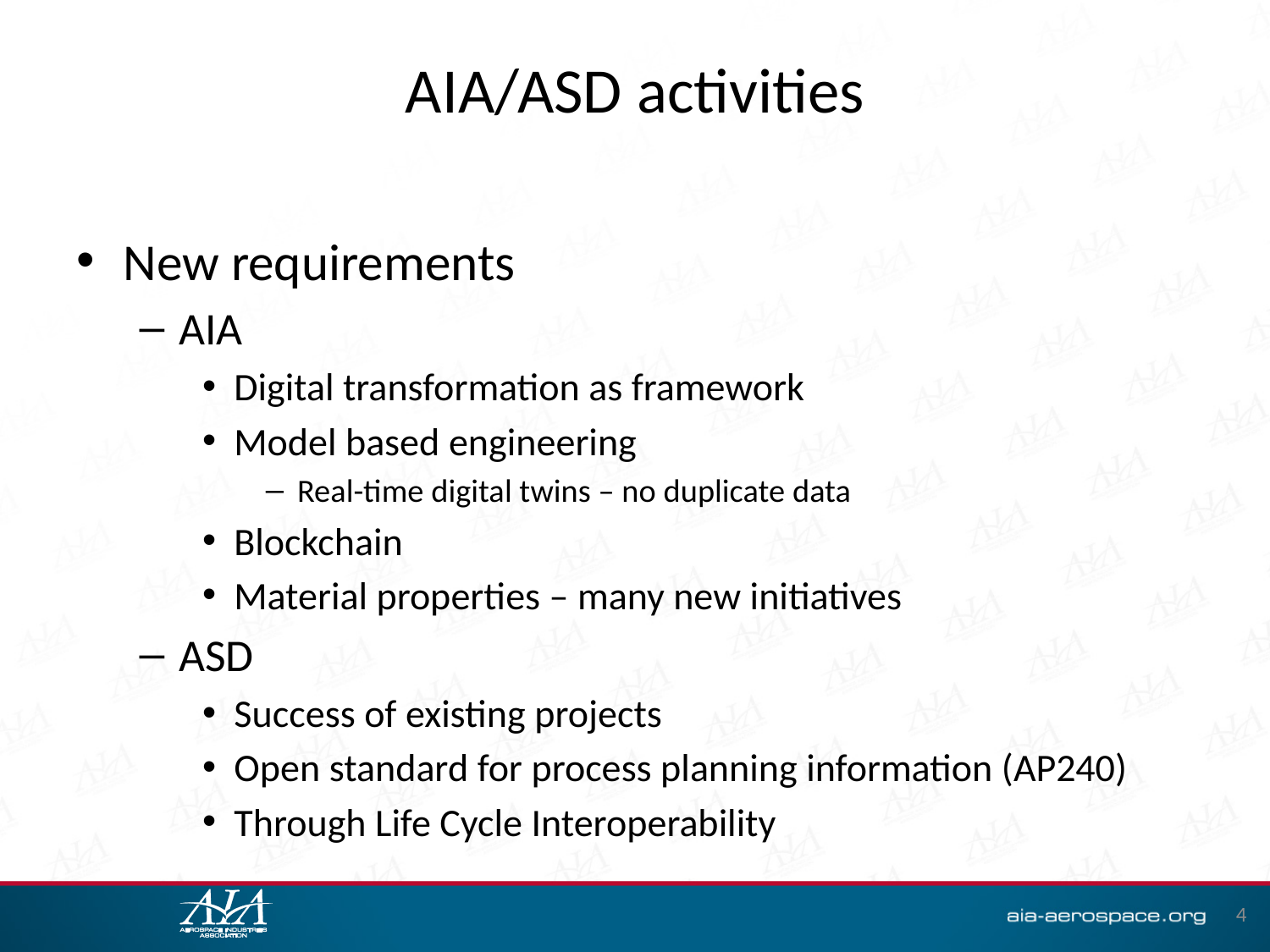

# AIA/ASD activities
New requirements
AIA
Digital transformation as framework
Model based engineering
Real-time digital twins – no duplicate data
Blockchain
Material properties – many new initiatives
ASD
Success of existing projects
Open standard for process planning information (AP240)
Through Life Cycle Interoperability

4